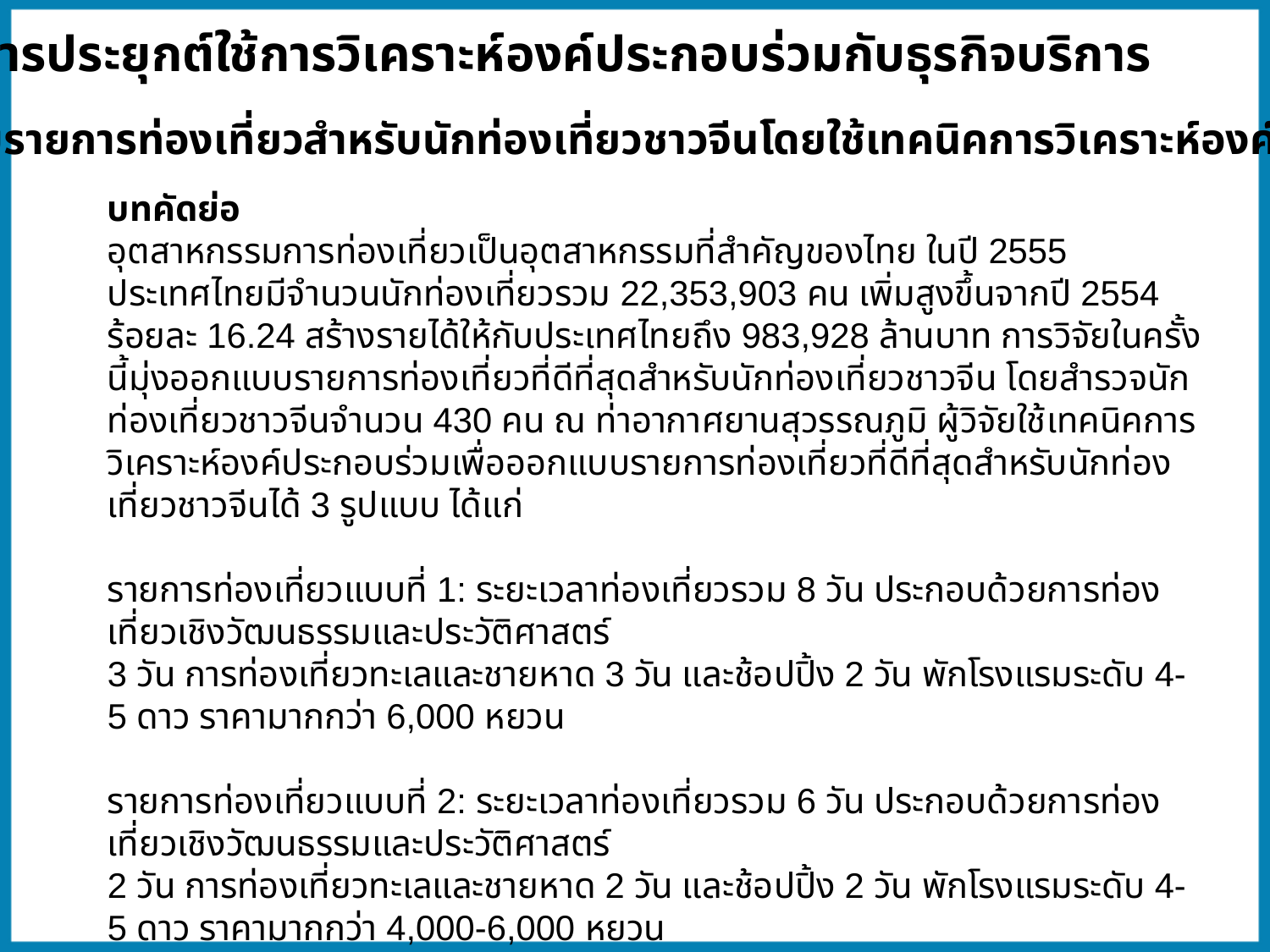

14.2.5 การประยุกต์ใช้การวิเคราะห์องค์ประกอบร่วมกับธุรกิจบริการ
“การออกแบบรายการท่องเที่ยวสำหรับนักท่องเที่ยวชาวจีนโดยใช้เทคนิคการวิเคราะห์องค์ประกอบร่วม”
บทคัดย่อ
อุตสาหกรรมการท่องเที่ยวเป็นอุตสาหกรรมที่สำคัญของไทย ในปี 2555 ประเทศไทยมีจำนวนนักท่องเที่ยวรวม 22,353,903 คน เพิ่มสูงขึ้นจากปี 2554 ร้อยละ 16.24 สร้างรายได้ให้กับประเทศไทยถึง 983,928 ล้านบาท การวิจัยในครั้งนี้มุ่งออกแบบรายการท่องเที่ยวที่ดีที่สุดสำหรับนักท่องเที่ยวชาวจีน โดยสำรวจนักท่องเที่ยวชาวจีนจำนวน 430 คน ณ ท่าอากาศยานสุวรรณภูมิ ผู้วิจัยใช้เทคนิคการวิเคราะห์องค์ประกอบร่วมเพื่อออกแบบรายการท่องเที่ยวที่ดีที่สุดสำหรับนักท่องเที่ยวชาวจีนได้ 3 รูปแบบ ได้แก่

รายการท่องเที่ยวแบบที่ 1: ระยะเวลาท่องเที่ยวรวม 8 วัน ประกอบด้วยการท่องเที่ยวเชิงวัฒนธรรมและประวัติศาสตร์
3 วัน การท่องเที่ยวทะเลและชายหาด 3 วัน และช้อปปิ้ง 2 วัน พักโรงแรมระดับ 4-5 ดาว ราคามากกว่า 6,000 หยวน

รายการท่องเที่ยวแบบที่ 2: ระยะเวลาท่องเที่ยวรวม 6 วัน ประกอบด้วยการท่องเที่ยวเชิงวัฒนธรรมและประวัติศาสตร์
2 วัน การท่องเที่ยวทะเลและชายหาด 2 วัน และช้อปปิ้ง 2 วัน พักโรงแรมระดับ 4-5 ดาว ราคามากกว่า 4,000-6,000 หยวน

รายการท่องเที่ยวแบบที่ 3: ระยะเวลาท่องเที่ยวรวม 5 วัน ประกอบด้วยการท่องเที่ยวเชิงวัฒนธรรมและประวัติศาสตร์
2 วัน การท่องเที่ยวทะเลและชายหาด 1.5 วัน และช้อปปิ้ง 1.5 วัน พักโรงแรมระดับ 4 ดาว ราคาต่ำกว่า 4,000 หยวน